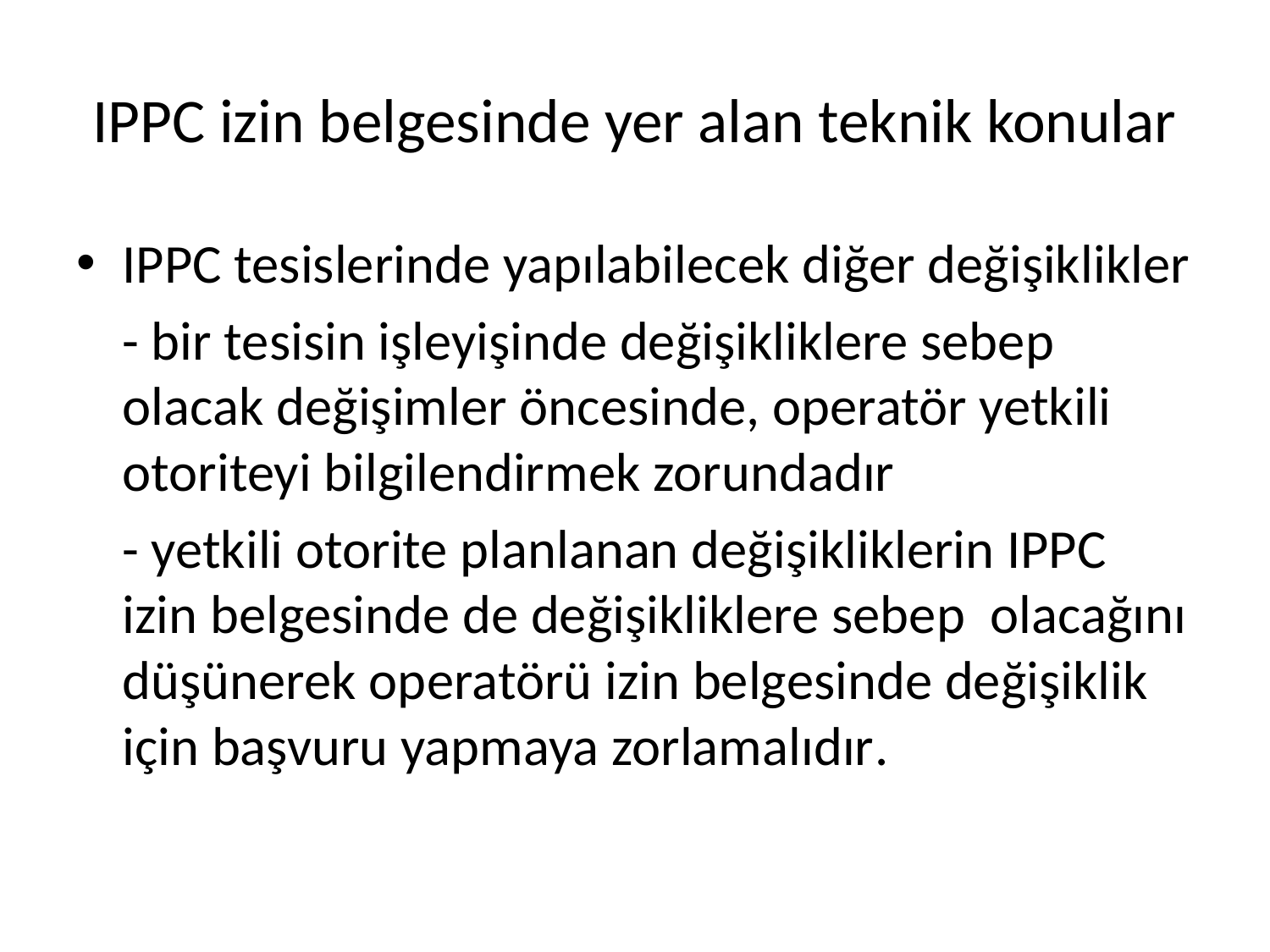

# IPPC izin belgesinde yer alan teknik konular
IPPC tesislerinde yapılabilecek diğer değişiklikler
	- bir tesisin işleyişinde değişikliklere sebep olacak değişimler öncesinde, operatör yetkili otoriteyi bilgilendirmek zorundadır
	- yetkili otorite planlanan değişikliklerin IPPC izin belgesinde de değişikliklere sebep  olacağını düşünerek operatörü izin belgesinde değişiklik için başvuru yapmaya zorlamalıdır.